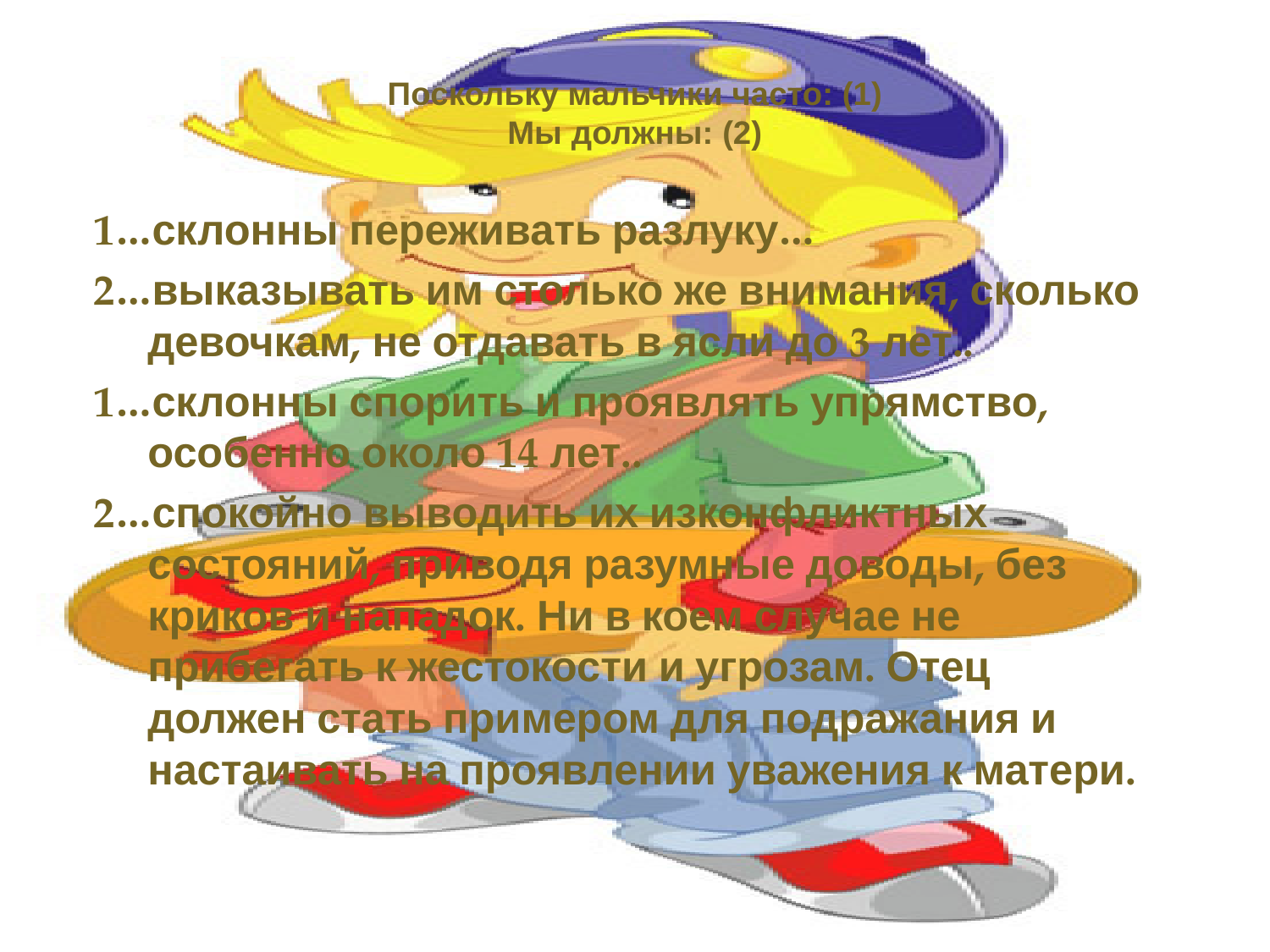

# Поскольку мальчики часто: (1) Мы должны: (2)
1…склонны переживать разлуку…
2…выказывать им столько же внимания, сколько девочкам, не отдавать в ясли до 3 лет..
1…склонны спорить и проявлять упрямство, особенно около 14 лет..
2…спокойно выводить их изконфликтных состояний, приводя разумные доводы, без криков и нападок. Ни в коем случае не прибегать к жестокости и угрозам. Отец должен стать примером для подражания и настаивать на проявлении уважения к матери.